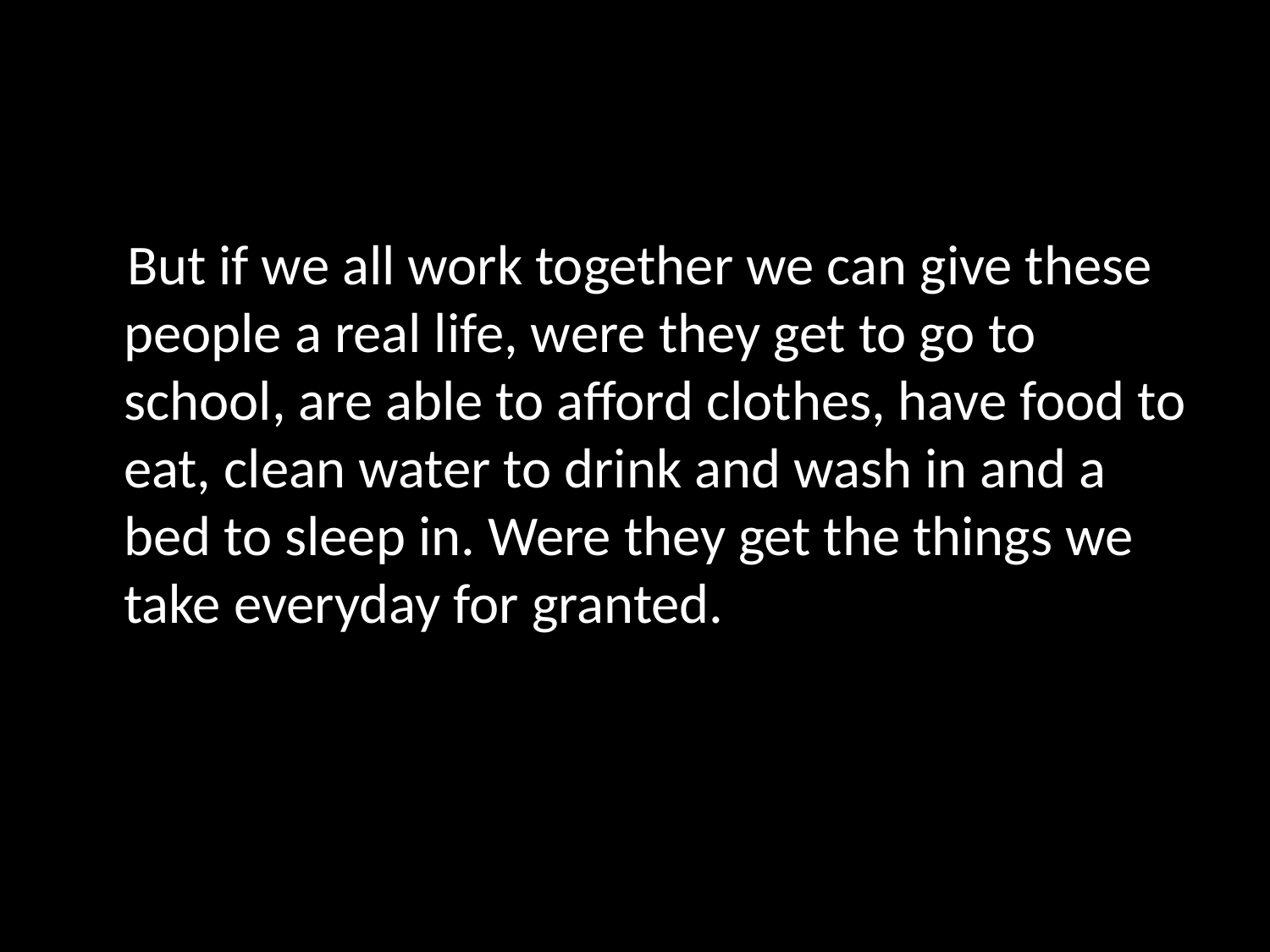

#
    But if we all work together we can give these people a real life, were they get to go to school, are able to afford clothes, have food to eat, clean water to drink and wash in and a bed to sleep in. Were they get the things we take everyday for granted.